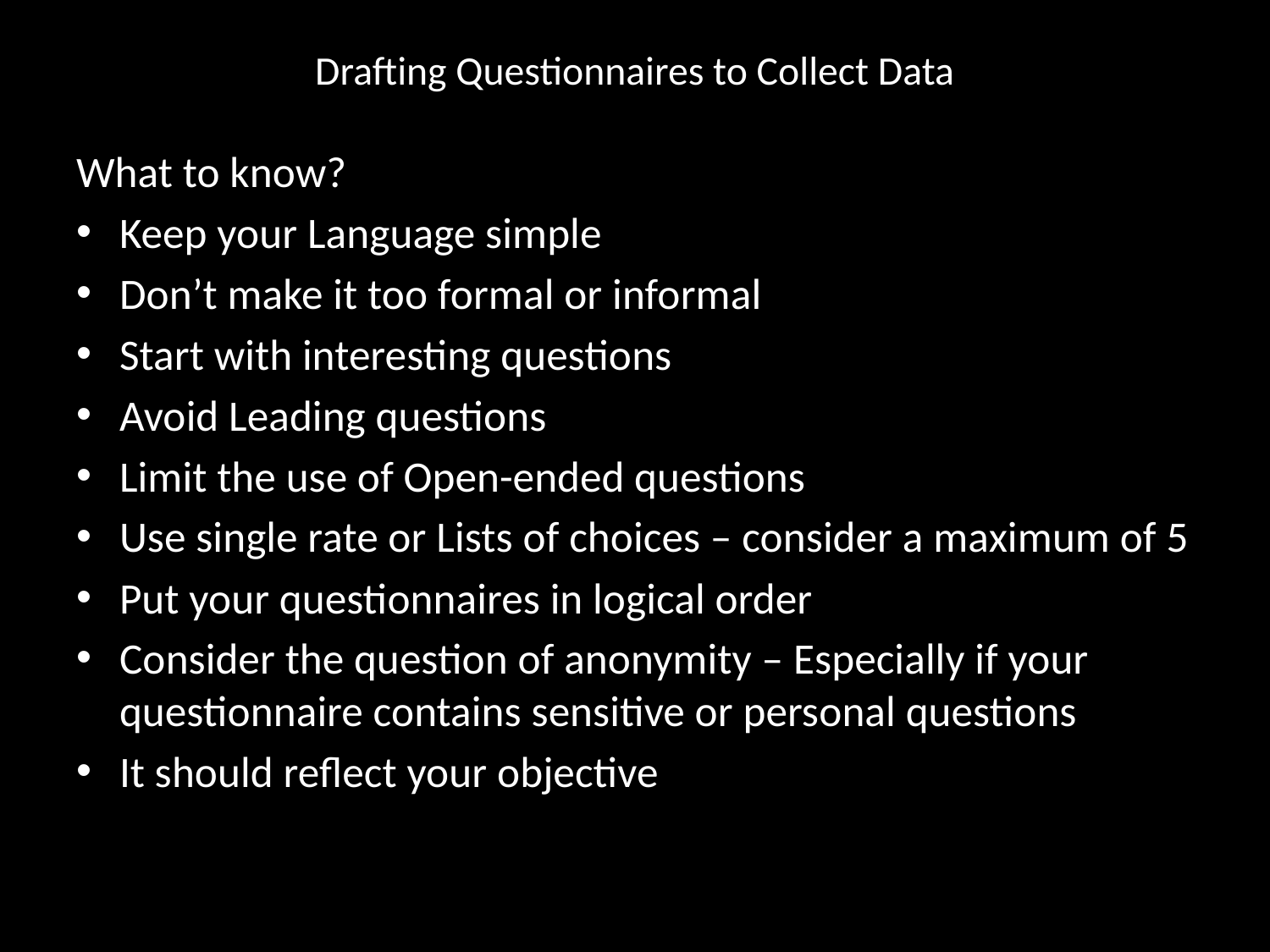

# Drafting Questionnaires to Collect Data
What to know?
Keep your Language simple
Don’t make it too formal or informal
Start with interesting questions
Avoid Leading questions
Limit the use of Open-ended questions
Use single rate or Lists of choices – consider a maximum of 5
Put your questionnaires in logical order
Consider the question of anonymity – Especially if your questionnaire contains sensitive or personal questions
It should reflect your objective